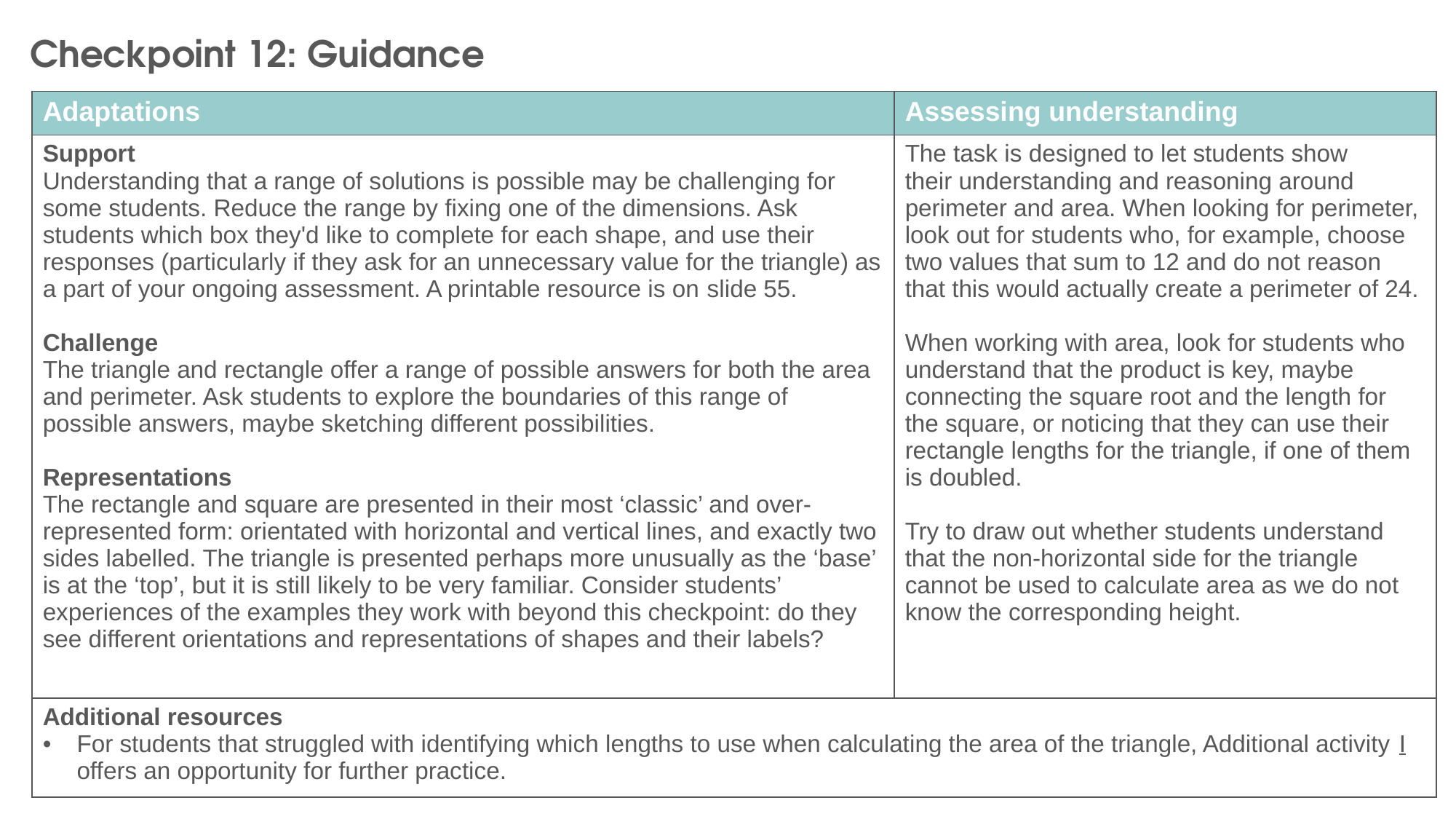

Checkpoint 12: Guidance
| Adaptations | Assessing understanding |
| --- | --- |
| Support Understanding that a range of solutions is possible may be challenging for some students. Reduce the range by fixing one of the dimensions. Ask students which box they'd like to complete for each shape, and use their responses (particularly if they ask for an unnecessary value for the triangle) as a part of your ongoing assessment. A printable resource is on slide 55. Challenge The triangle and rectangle offer a range of possible answers for both the area and perimeter. Ask students to explore the boundaries of this range of possible answers, maybe sketching different possibilities. Representations The rectangle and square are presented in their most ‘classic’ and over-represented form: orientated with horizontal and vertical lines, and exactly two sides labelled. The triangle is presented perhaps more unusually as the ‘base’ is at the ‘top’, but it is still likely to be very familiar. Consider students’ experiences of the examples they work with beyond this checkpoint: do they see different orientations and representations of shapes and their labels? | The task is designed to let students show their understanding and reasoning around perimeter and area. When looking for perimeter, look out for students who, for example, choose two values that sum to 12 and do not reason that this would actually create a perimeter of 24. When working with area, look for students who understand that the product is key, maybe connecting the square root and the length for the square, or noticing that they can use their rectangle lengths for the triangle, if one of them is doubled. Try to draw out whether students understand that the non-horizontal side for the triangle cannot be used to calculate area as we do not know the corresponding height. |
| Additional resources For students that struggled with identifying which lengths to use when calculating the area of the triangle, Additional activity I offers an opportunity for further practice. |  |